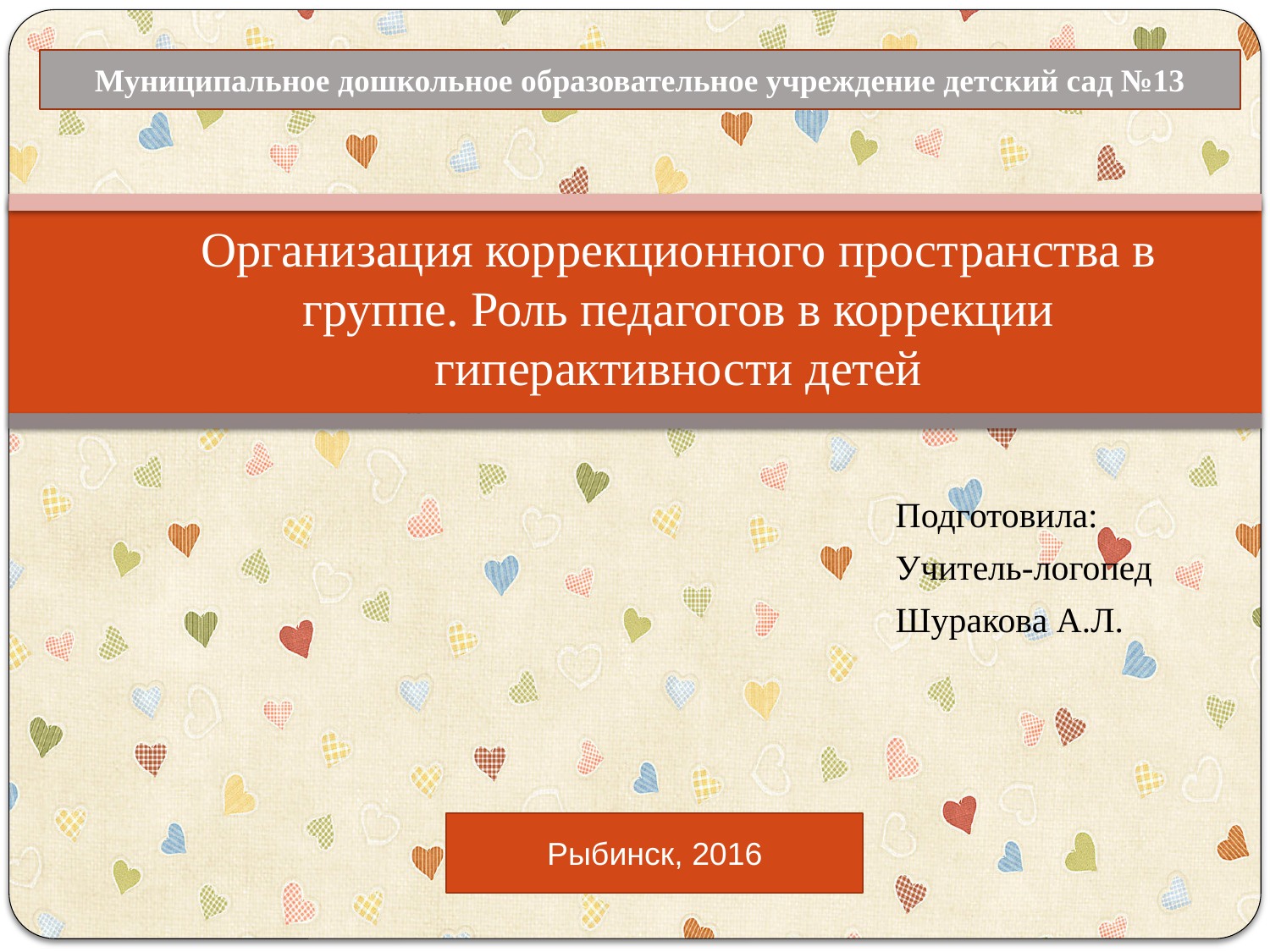

Муниципальное дошкольное образовательное учреждение детский сад №13
# Организация коррекционного пространства в группе. Роль педагогов в коррекции гиперактивности детей
Подготовила:
Учитель-логопед
Шуракова А.Л.
Рыбинск, 2016